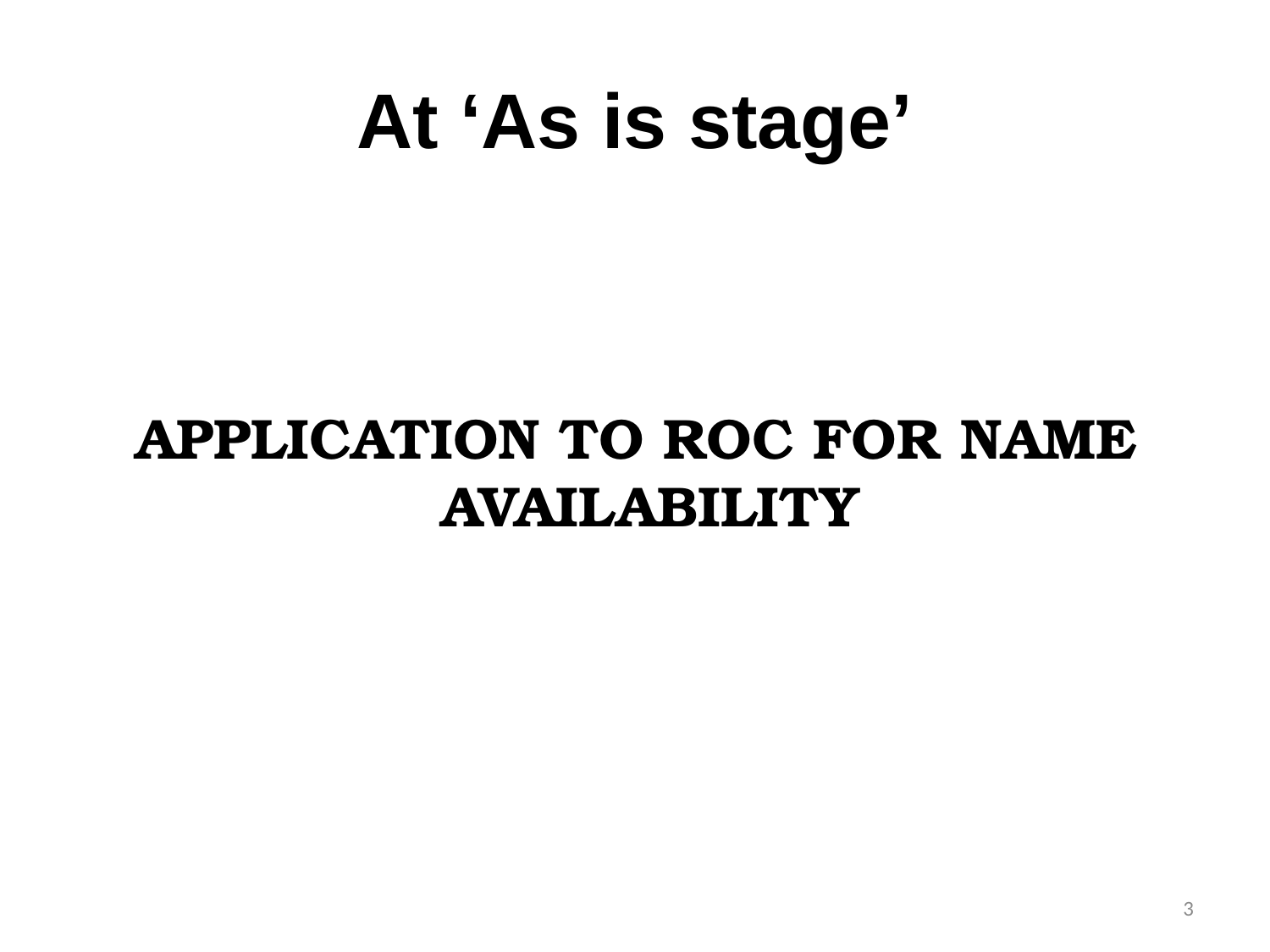

# At ‘As is stage’
APPLICATION TO ROC FOR NAME AVAILABILITY
3